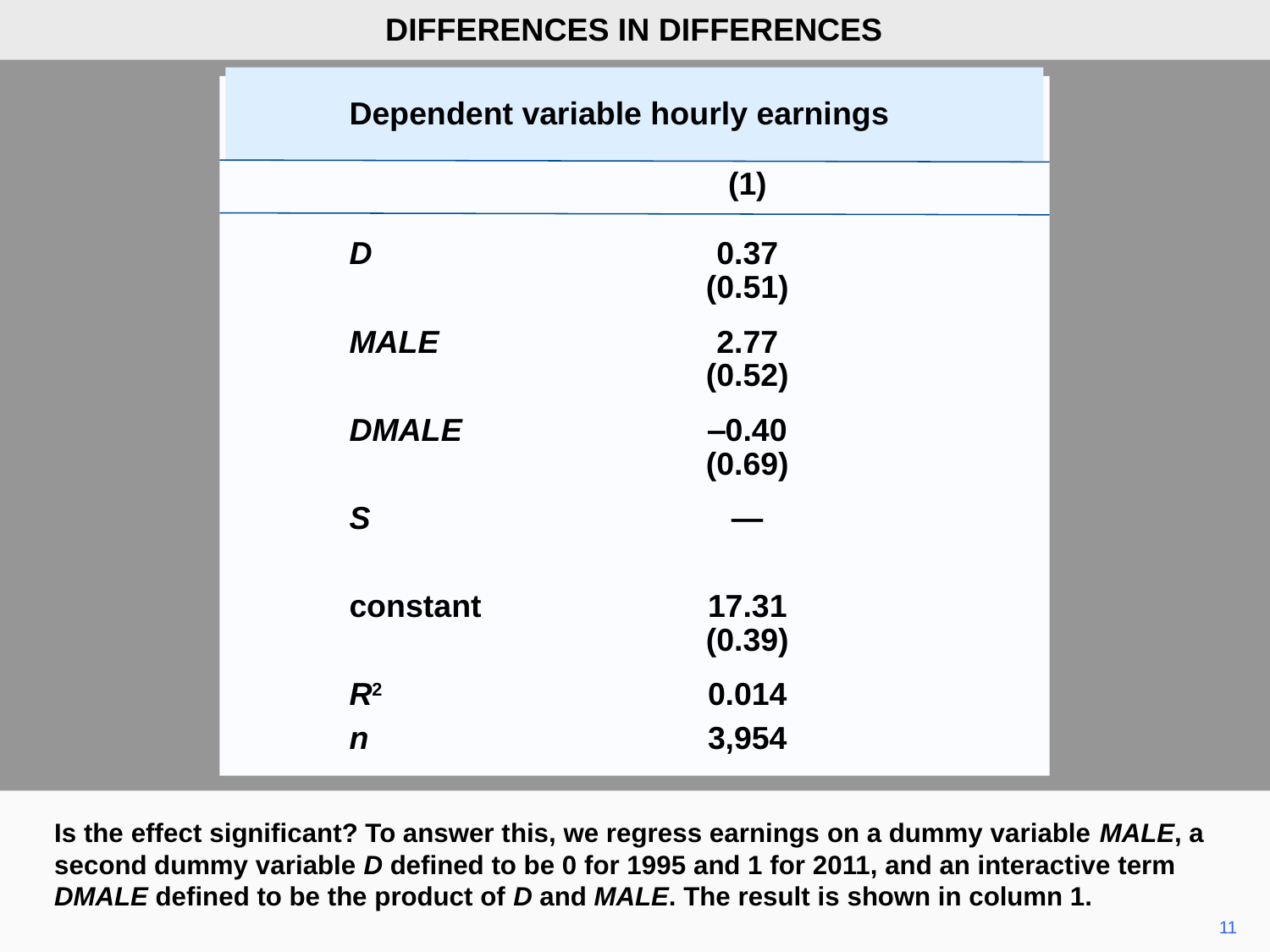

DIFFERENCES IN DIFFERENCES

Dependent variable hourly earnings
	(1)
D	0.37
	(0.51)
MALE	2.77
	(0.52)
DMALE	‒0.40
	(0.69)
S	—

constant	17.31
	(0.39)
R2	0.014
n	3,954

Is the effect significant? To answer this, we regress earnings on a dummy variable MALE, a second dummy variable D defined to be 0 for 1995 and 1 for 2011, and an interactive term DMALE defined to be the product of D and MALE. The result is shown in column 1.

11